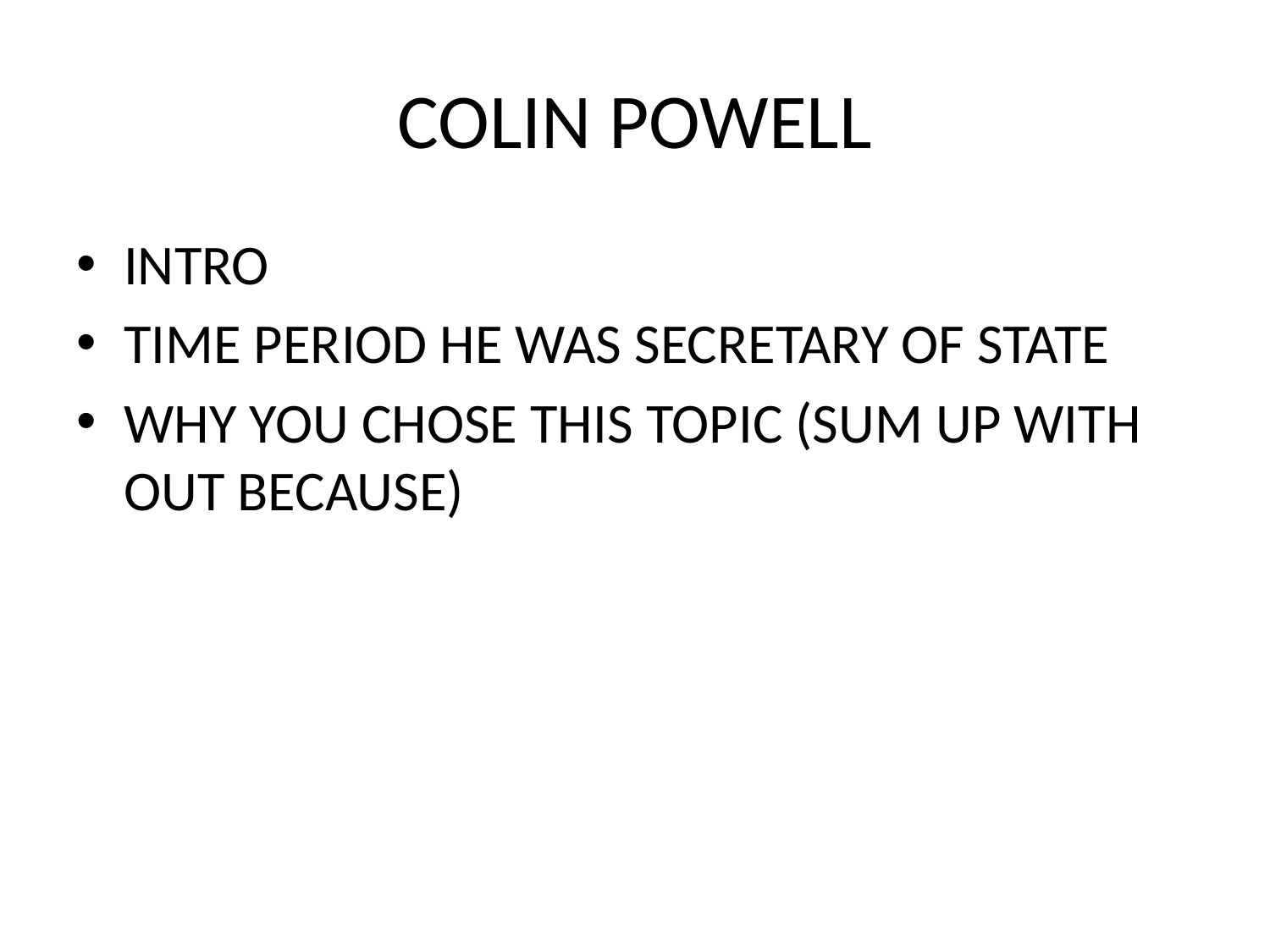

# COLIN POWELL
INTRO
TIME PERIOD HE WAS SECRETARY OF STATE
WHY YOU CHOSE THIS TOPIC (SUM UP WITH OUT BECAUSE)